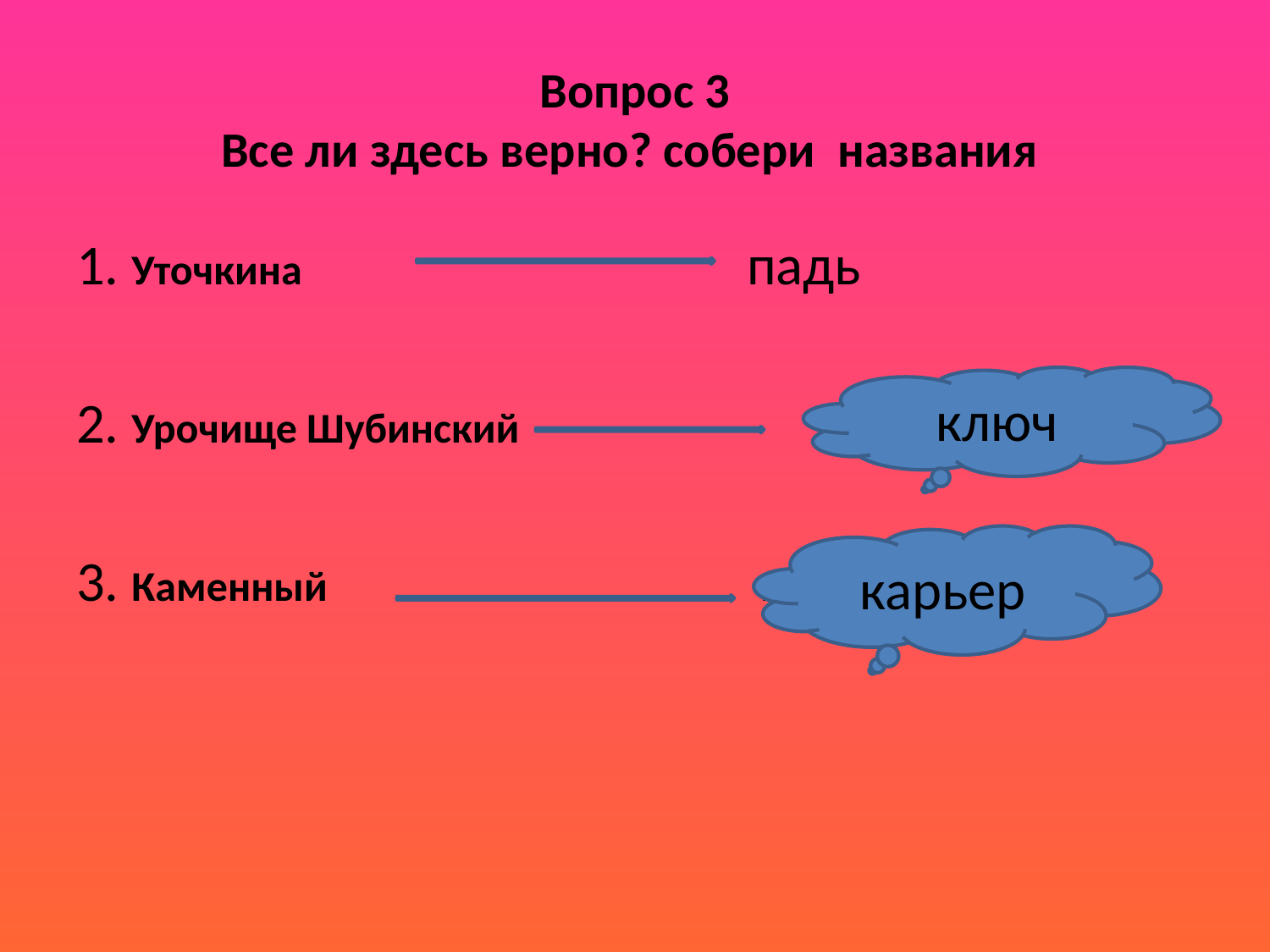

# Вопрос 3 Все ли здесь верно? собери  названия
1. Уточкина                                   падь

2. Урочище Шубинский                                 карьер

3. Каменный                                  ключ

ключ

карьер